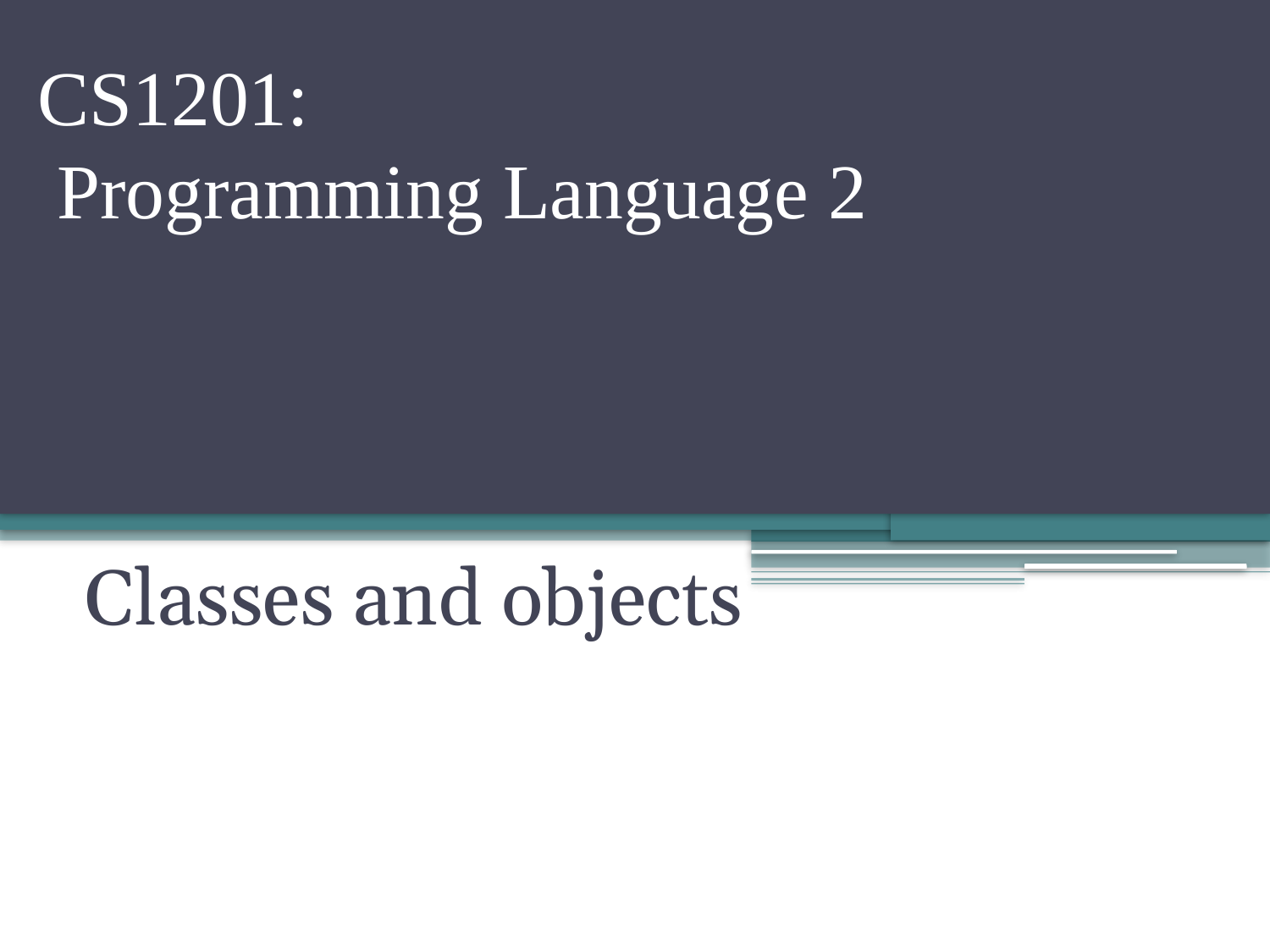

# CS1201: Programming Language 2
Classes and objects